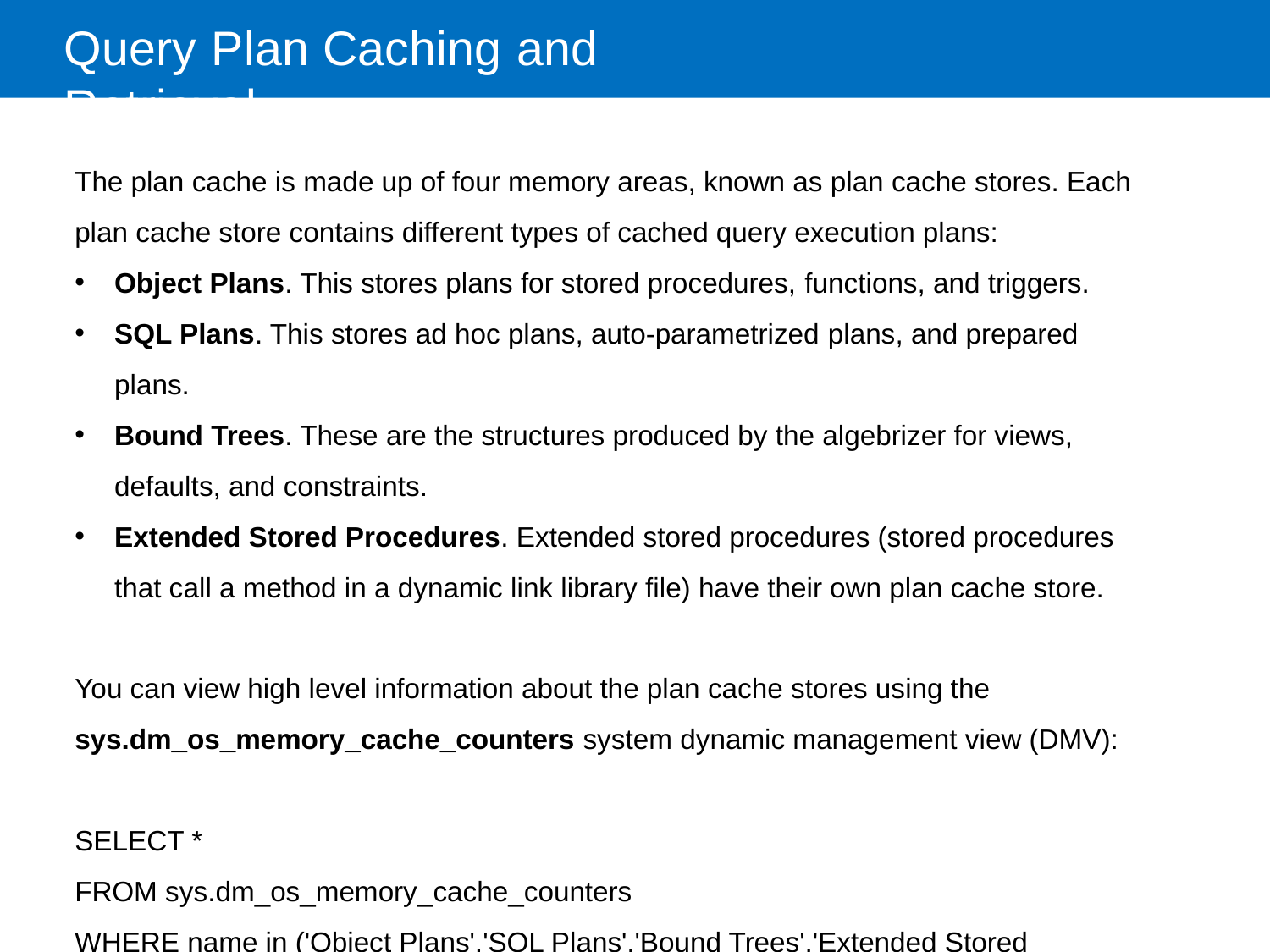

# Query Plan Caching and Retrieval
The plan cache is made up of four memory areas, known as plan cache stores. Each plan cache store contains different types of cached query execution plans:
Object Plans. This stores plans for stored procedures, functions, and triggers.
SQL Plans. This stores ad hoc plans, auto-parametrized plans, and prepared plans.
Bound Trees. These are the structures produced by the algebrizer for views, defaults, and constraints.
Extended Stored Procedures. Extended stored procedures (stored procedures that call a method in a dynamic link library file) have their own plan cache store.

You can view high level information about the plan cache stores using the
sys.dm_os_memory_cache_counters system dynamic management view (DMV):
MCT USE ONLY. STUDENT USE PROHIBITED
SELECT *
FROM sys.dm_os_memory_cache_counters
WHERE name in ('Object Plans','SQL Plans','Bound Trees','Extended Stored Procedures')